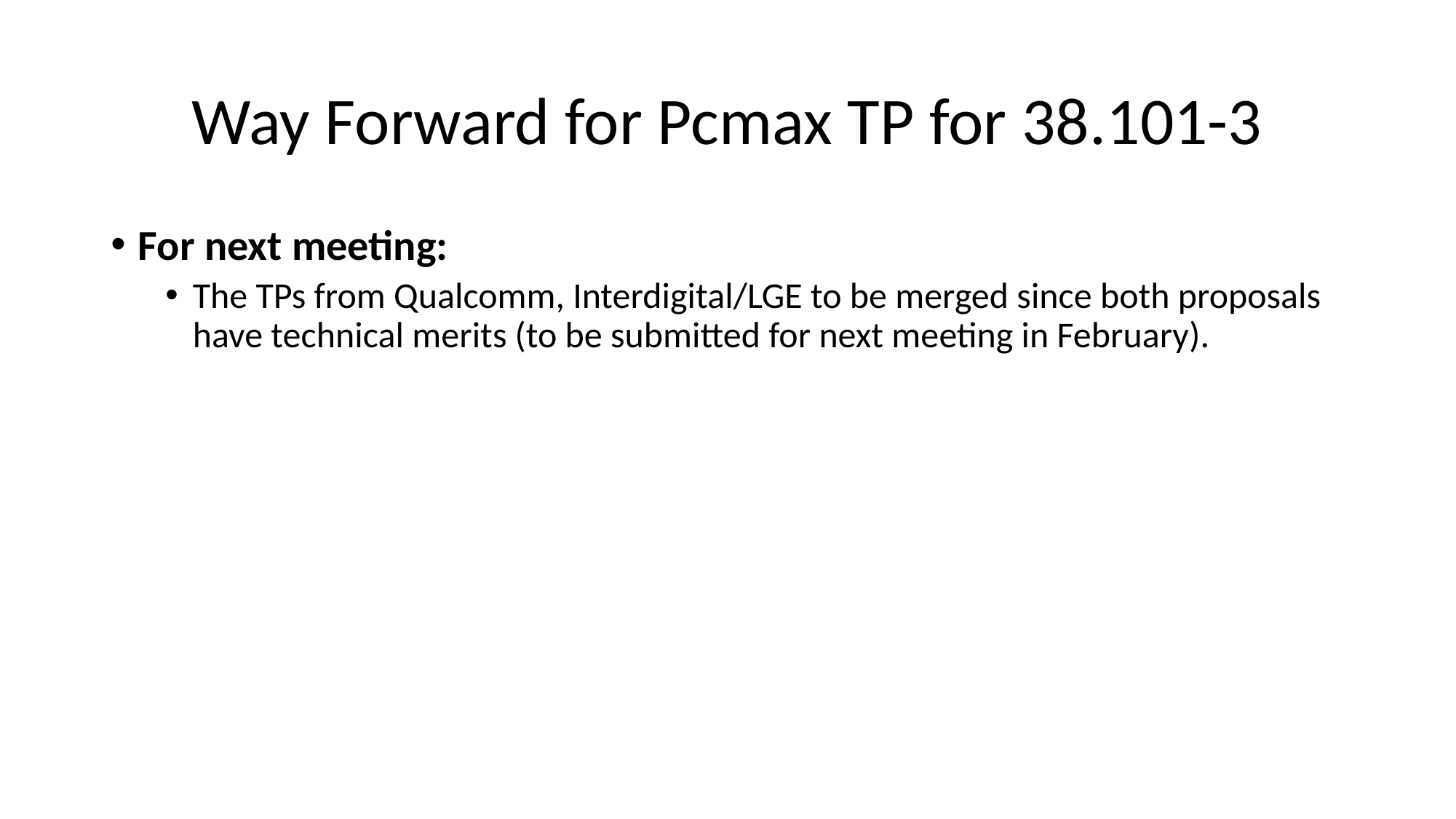

# Way Forward for Pcmax TP for 38.101-3
For next meeting:
The TPs from Qualcomm, Interdigital/LGE to be merged since both proposals have technical merits (to be submitted for next meeting in February).